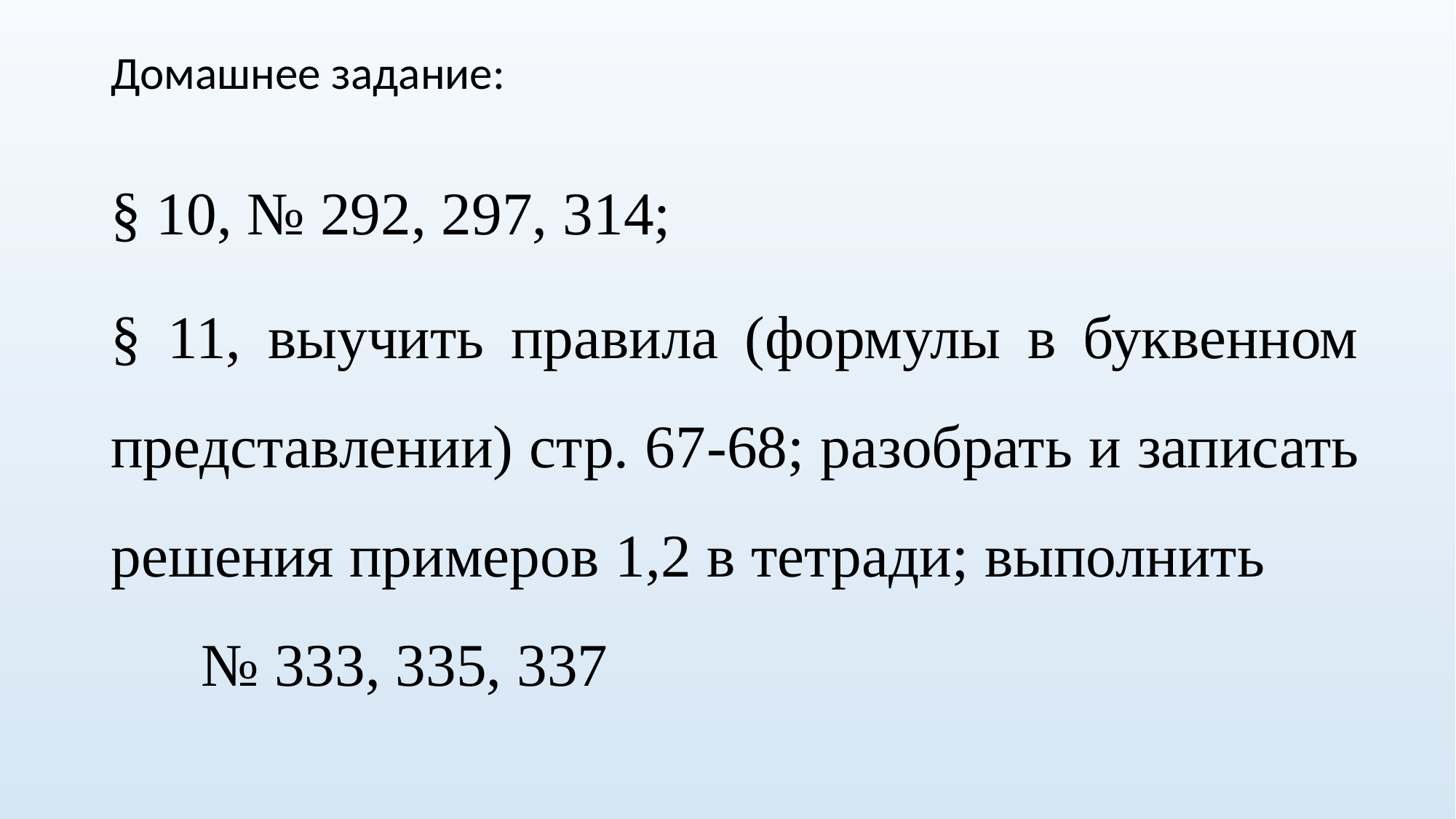

# Домашнее задание:
§ 10, № 292, 297, 314;
§ 11, выучить правила (формулы в буквенном представлении) стр. 67-68; разобрать и записать решения примеров 1,2 в тетради; выполнить             № 333, 335, 337